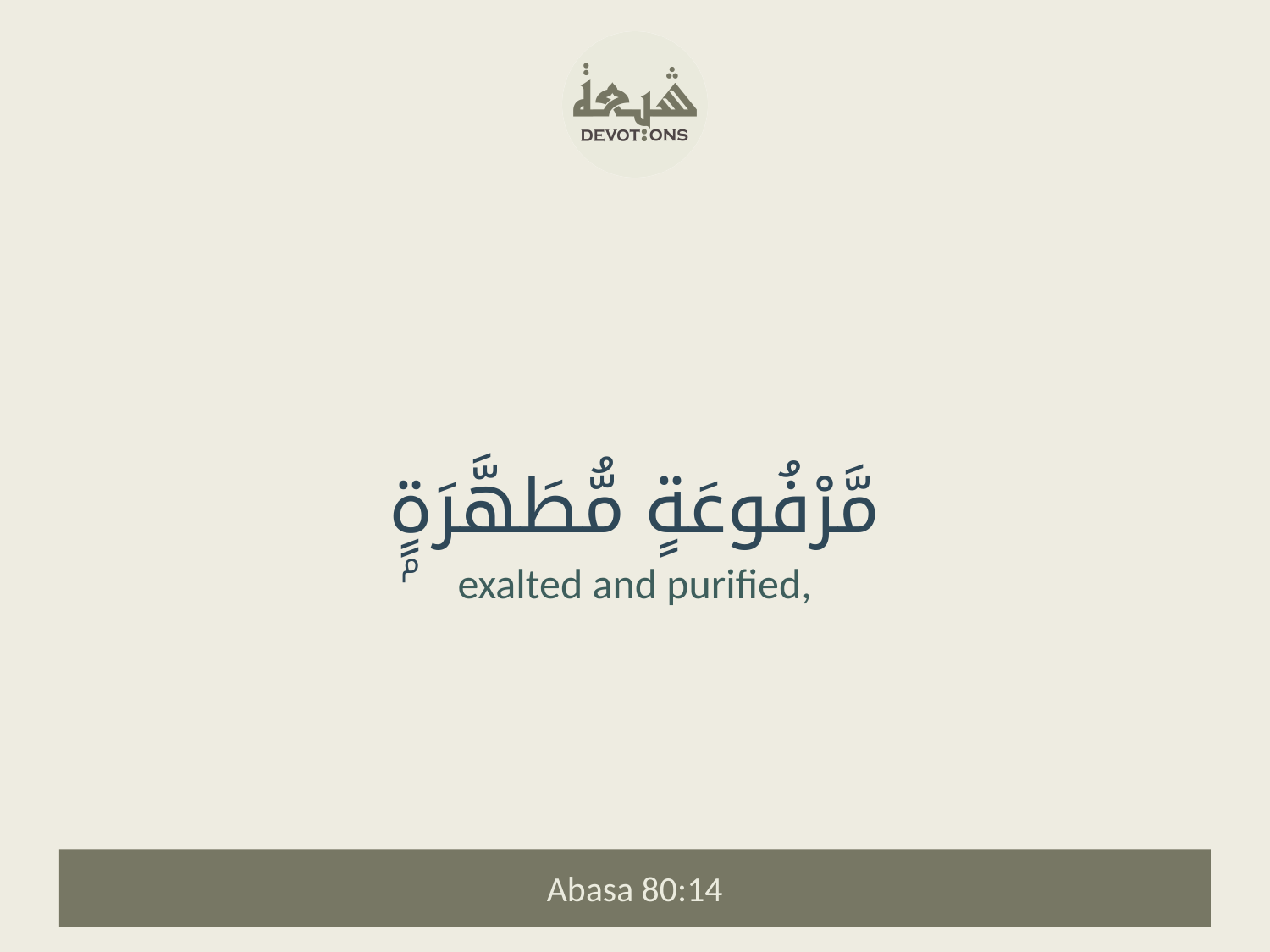

مَّرْفُوعَةٍ مُّطَهَّرَةٍۭ
exalted and purified,
Abasa 80:14